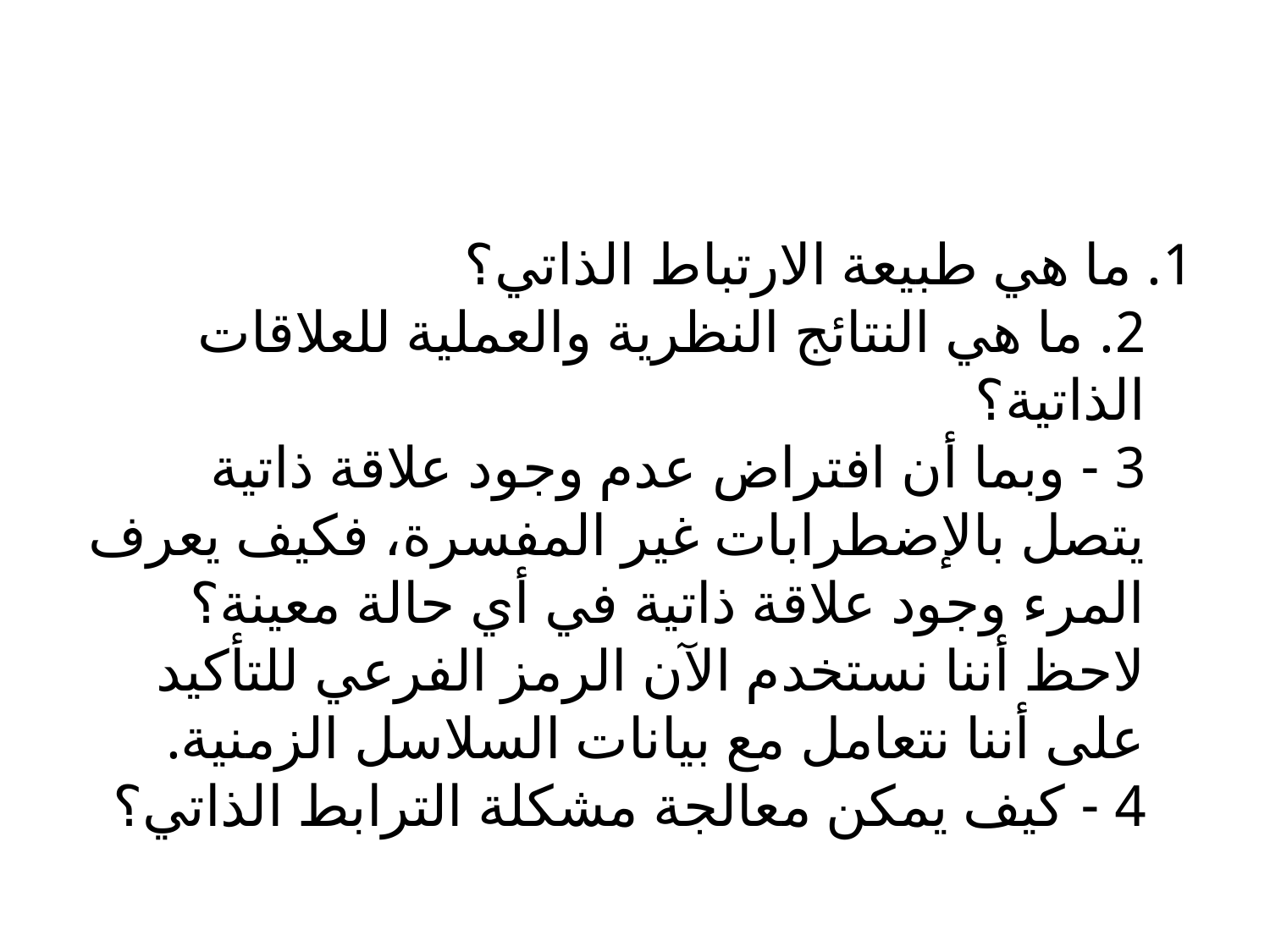

1. ما هي طبيعة الارتباط الذاتي؟
2. ما هي النتائج النظرية والعملية للعلاقات الذاتية؟
3 - وبما أن افتراض عدم وجود علاقة ذاتية يتصل بالإضطرابات غير المفسرة، فكيف يعرف المرء وجود علاقة ذاتية في أي حالة معينة؟ لاحظ أننا نستخدم الآن الرمز الفرعي للتأكيد على أننا نتعامل مع بيانات السلاسل الزمنية.
4 - كيف يمكن معالجة مشكلة الترابط الذاتي؟